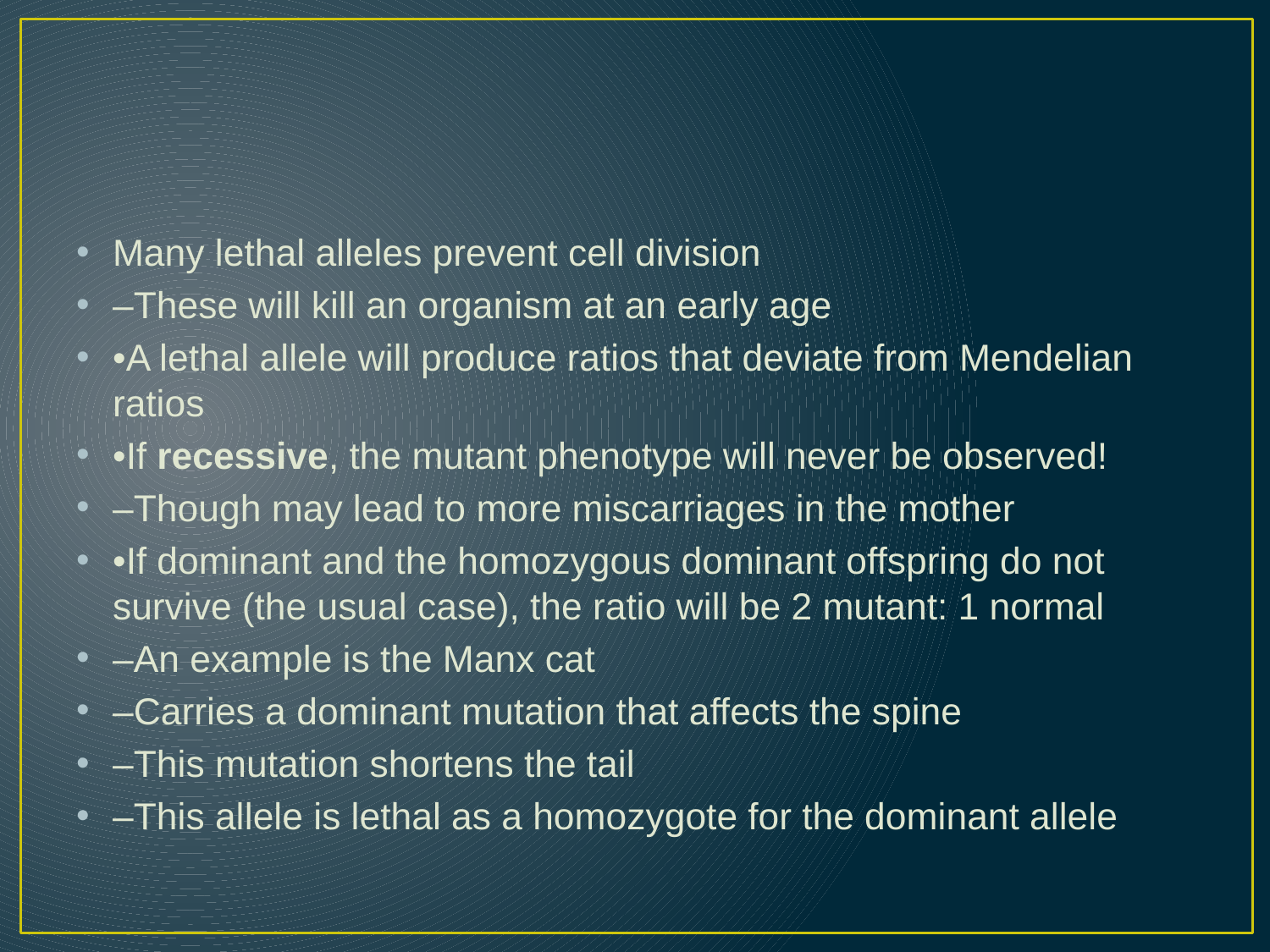

#
Many lethal alleles prevent cell division
–These will kill an organism at an early age
•A lethal allele will produce ratios that deviate from Mendelian ratios
•If recessive, the mutant phenotype will never be observed!
–Though may lead to more miscarriages in the mother
•If dominant and the homozygous dominant offspring do not survive (the usual case), the ratio will be 2 mutant: 1 normal
–An example is the Manx cat
–Carries a dominant mutation that affects the spine
–This mutation shortens the tail
–This allele is lethal as a homozygote for the dominant allele